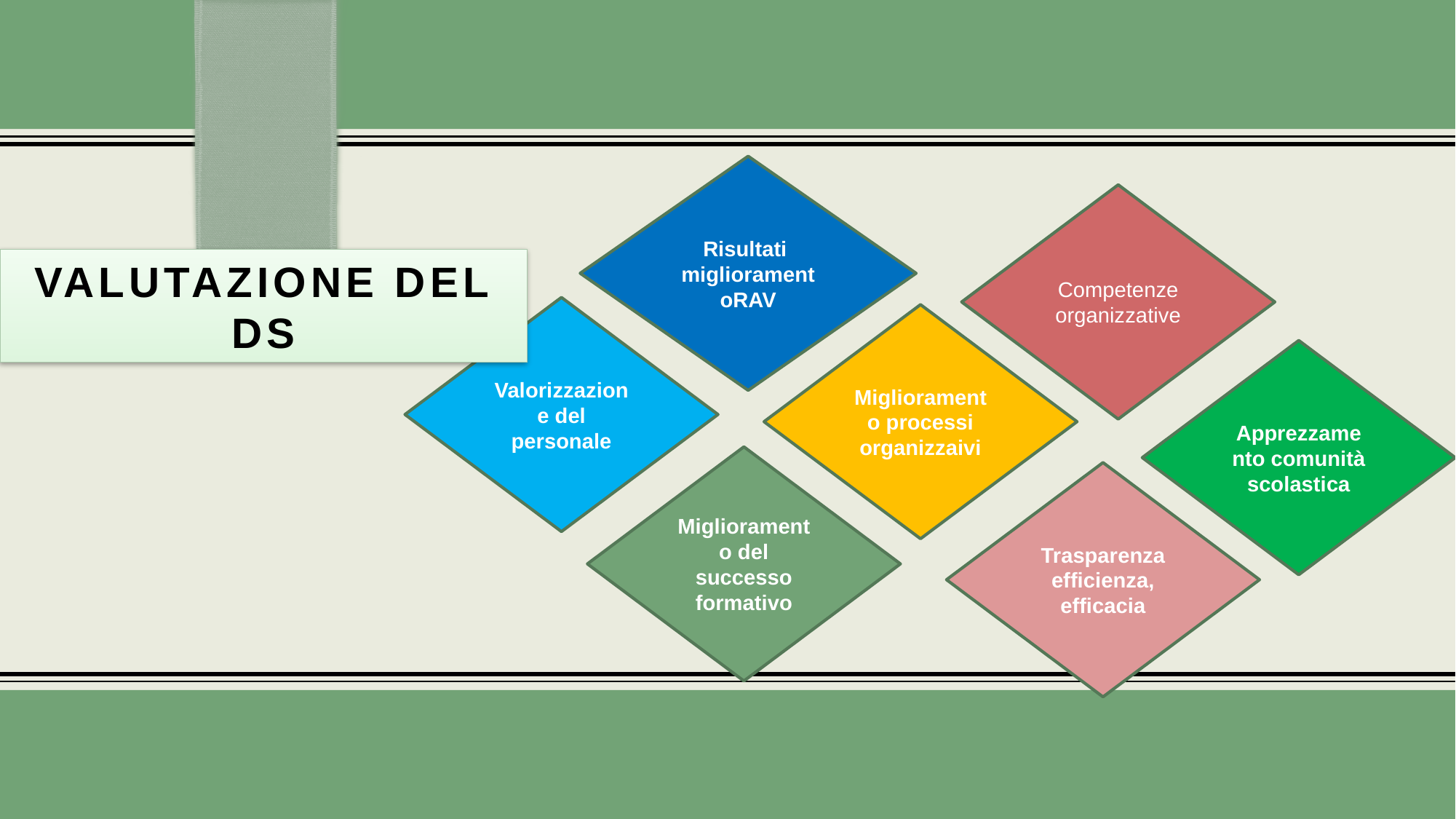

Risultati  miglioramentoRAV
Competenze organizzative
VALUTAZIONE DEL DS
Valorizzazione del personale
Miglioramento processi organizzaivi
Apprezzamento comunità scolastica
Miglioramento del successo formativo
Trasparenza efficienza, efficacia